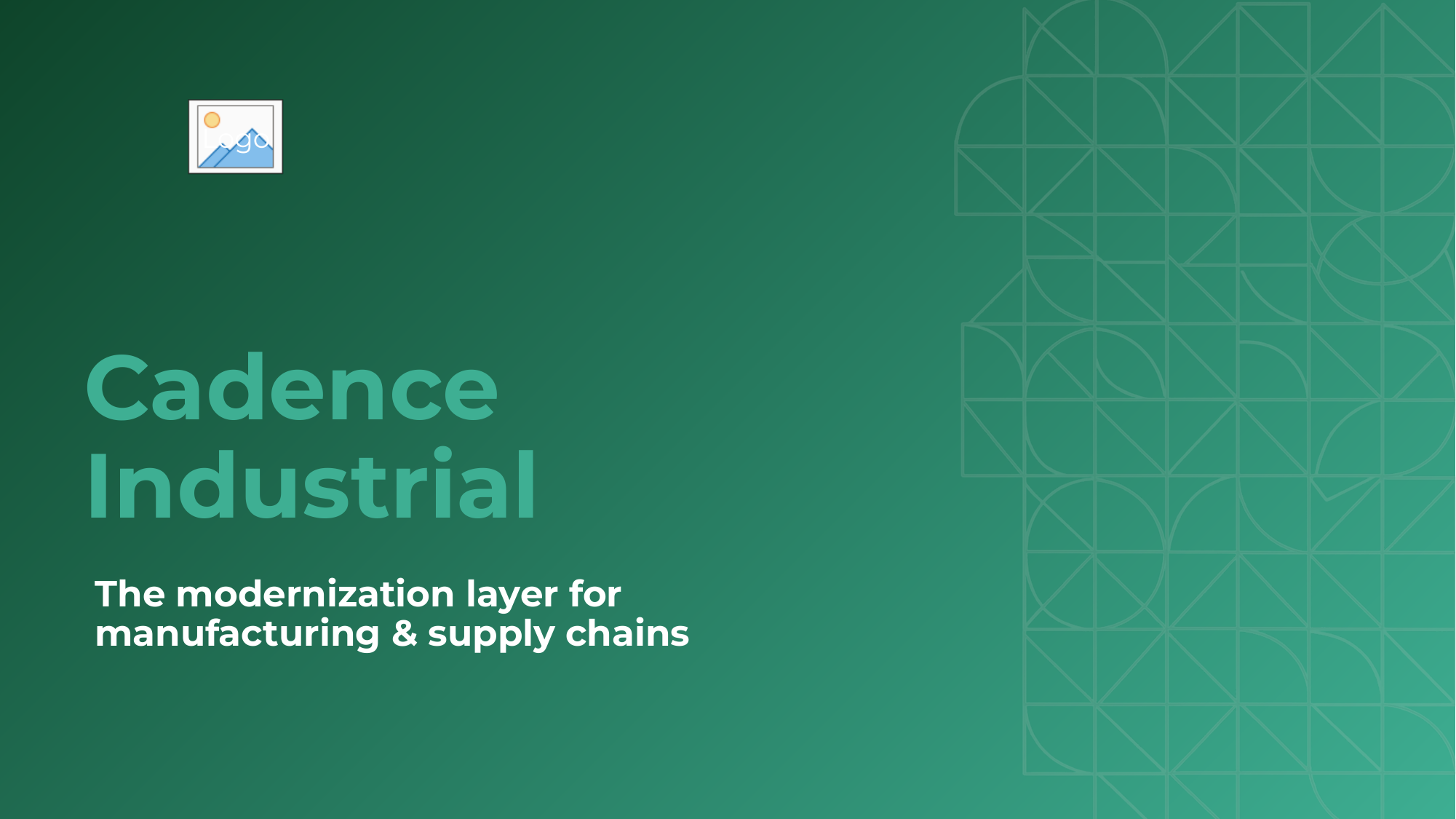

# Cadence Industrial
The modernization layer for manufacturing & supply chains